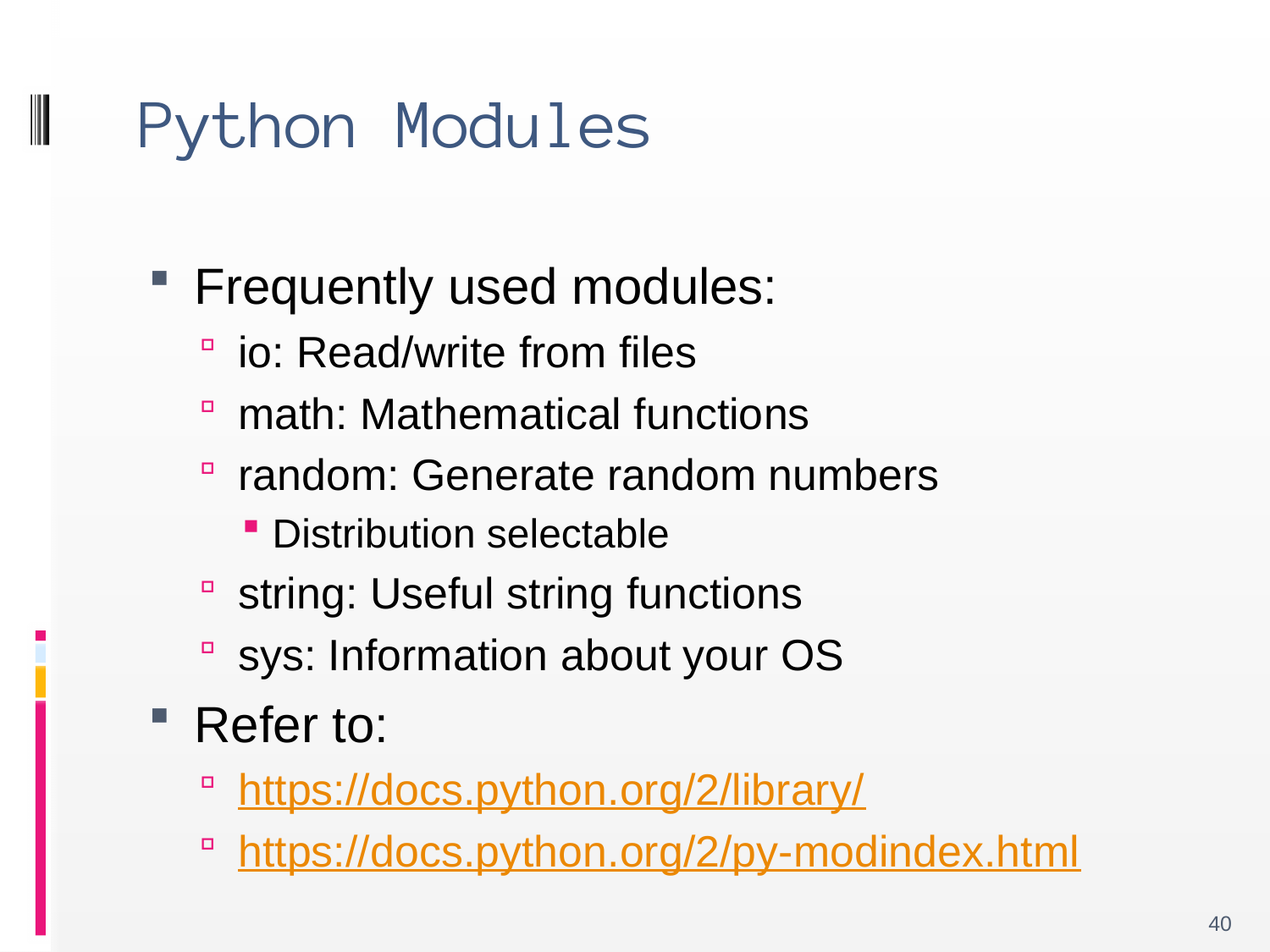

# Python Modules
Frequently used modules:
io: Read/write from files
math: Mathematical functions
random: Generate random numbers
Distribution selectable
string: Useful string functions
sys: Information about your OS
Refer to:
https://docs.python.org/2/library/
https://docs.python.org/2/py-modindex.html
40